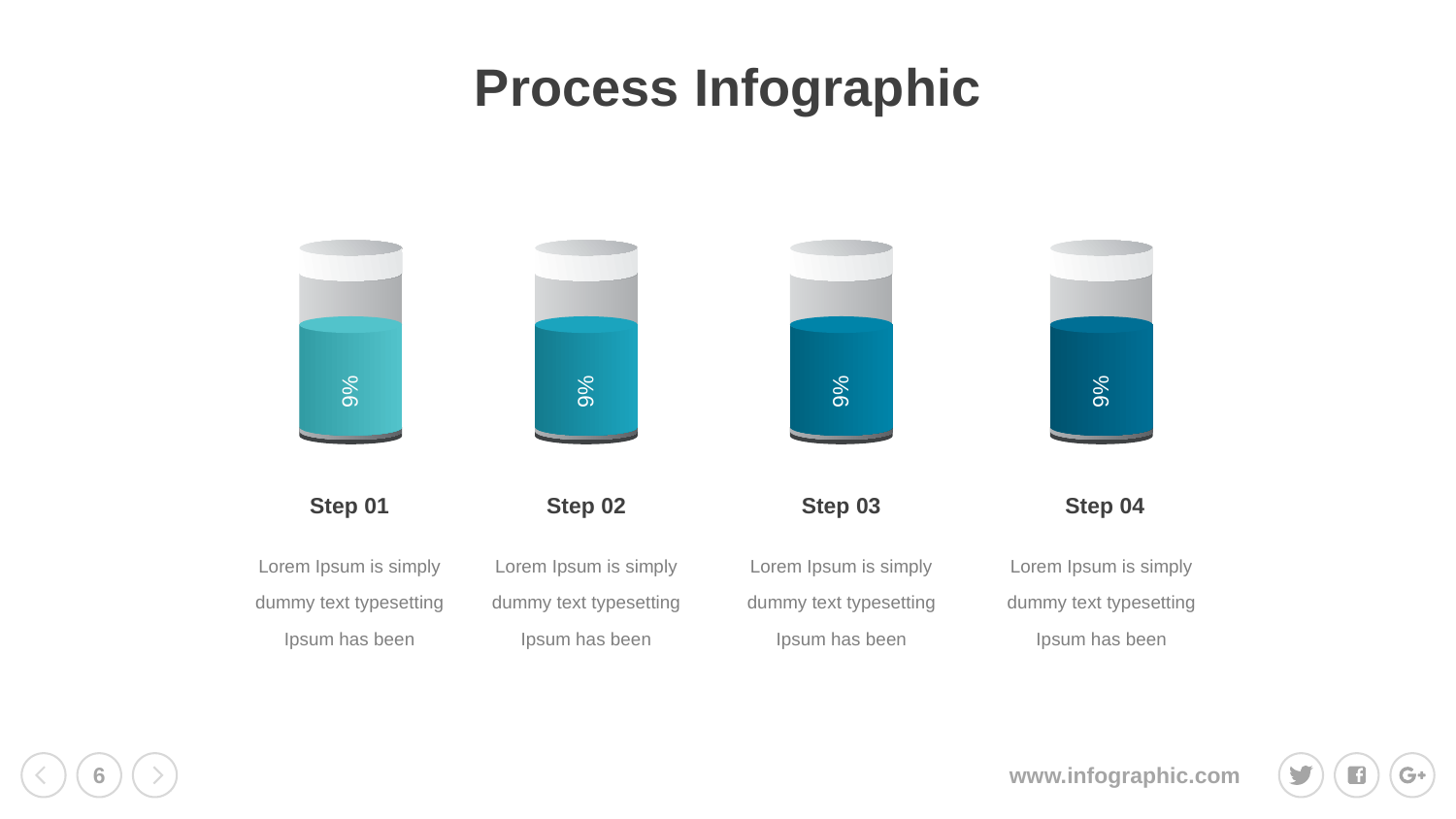

Process Infographic

9%

9%

9%

9%
Step 01
Step 02
Step 03
Step 04
Lorem Ipsum is simply dummy text typesetting Ipsum has been
Lorem Ipsum is simply dummy text typesetting Ipsum has been
Lorem Ipsum is simply dummy text typesetting Ipsum has been
Lorem Ipsum is simply dummy text typesetting Ipsum has been
6
www.infographic.com